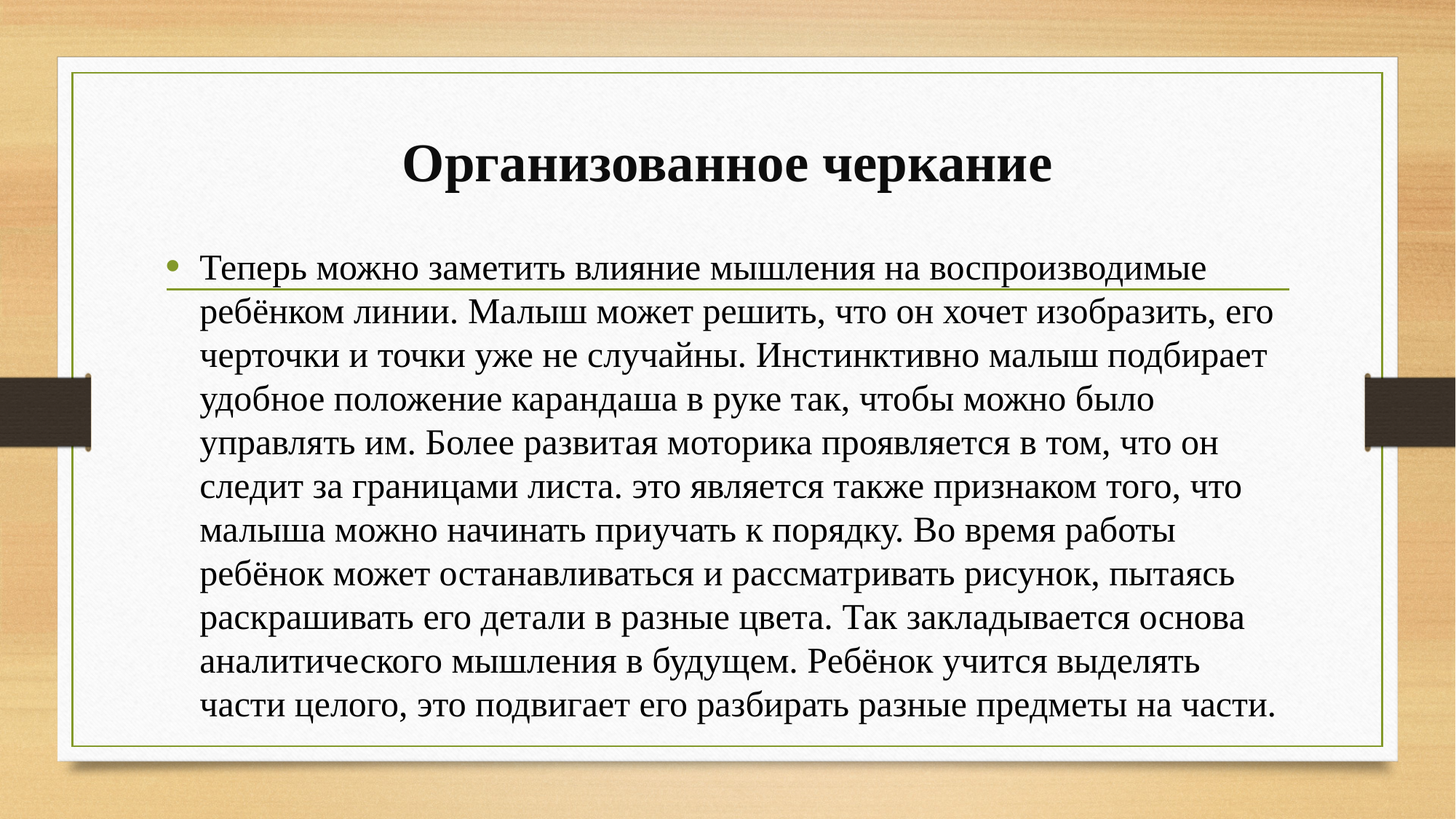

# Организованное черкание
Теперь можно заметить влияние мышления на воспроизводимые ребёнком линии. Малыш может решить, что он хочет изобразить, его черточки и точки уже не случайны. Инстинктивно малыш подбирает удобное положение карандаша в руке так, чтобы можно было управлять им. Более развитая моторика проявляется в том, что он следит за границами листа. это является также признаком того, что малыша можно начинать приучать к порядку. Во время работы ребёнок может останавливаться и рассматривать рисунок, пытаясь раскрашивать его детали в разные цвета. Так закладывается основа аналитического мышления в будущем. Ребёнок учится выделять части целого, это подвигает его разбирать разные предметы на части.